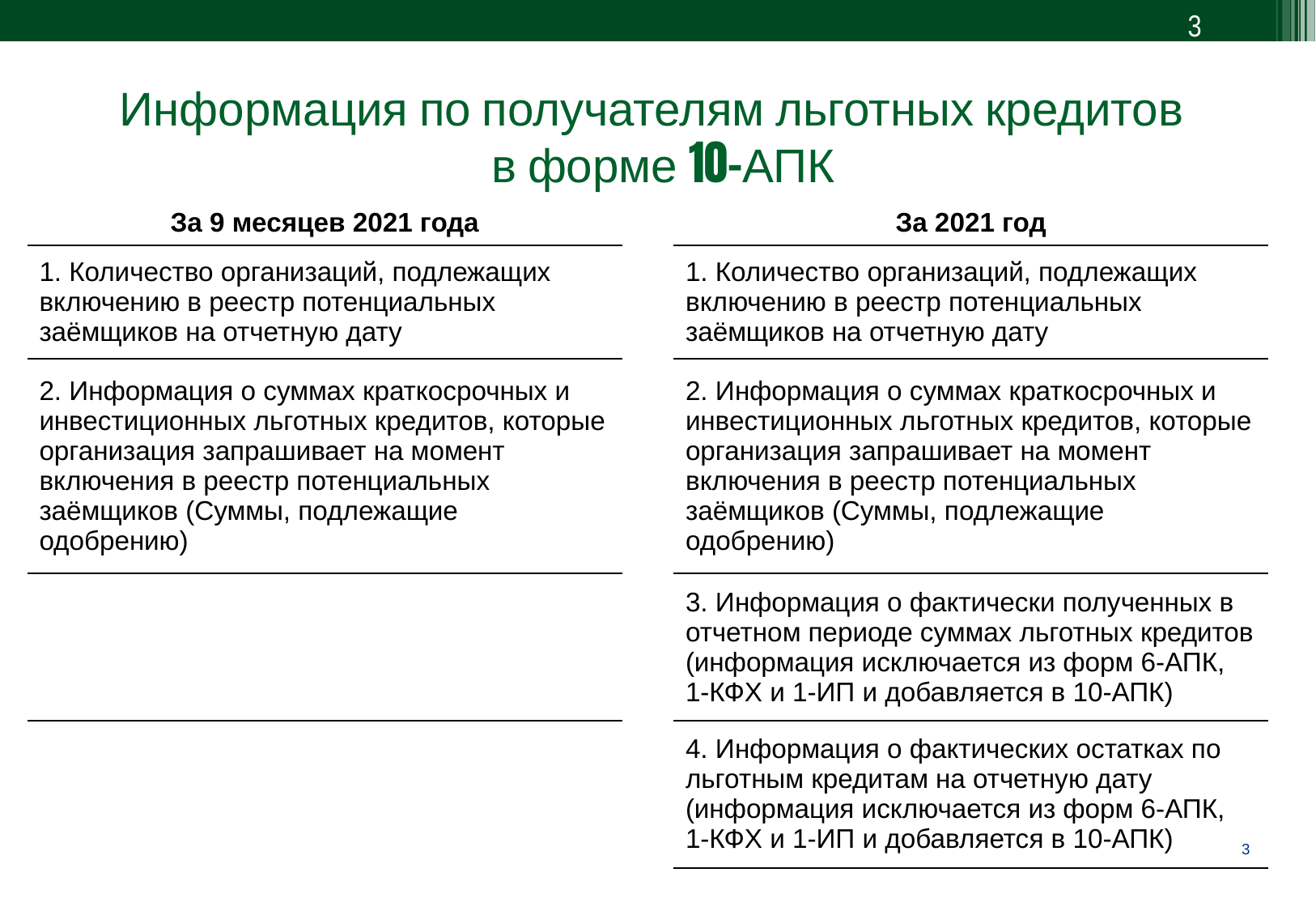

3
Информация по получателям льготных кредитов
 в форме 10-АПК
| За 9 месяцев 2021 года |  | За 2021 год |
| --- | --- | --- |
| 1. Количество организаций, подлежащих включению в реестр потенциальных заёмщиков на отчетную дату |  | 1. Количество организаций, подлежащих включению в реестр потенциальных заёмщиков на отчетную дату |
| 2. Информация о суммах краткосрочных и инвестиционных льготных кредитов, которые организация запрашивает на момент включения в реестр потенциальных заёмщиков (Суммы, подлежащие одобрению) |  | 2. Информация о суммах краткосрочных и инвестиционных льготных кредитов, которые организация запрашивает на момент включения в реестр потенциальных заёмщиков (Суммы, подлежащие одобрению) |
|  |  | 3. Информация о фактически полученных в отчетном периоде суммах льготных кредитов (информация исключается из форм 6-АПК, 1-КФХ и 1-ИП и добавляется в 10-АПК) |
|  |  | 4. Информация о фактических остатках по льготным кредитам на отчетную дату (информация исключается из форм 6-АПК, 1-КФХ и 1-ИП и добавляется в 10-АПК) |
|  |  |  |
|  |  |  |
|  |  |  |
|  |  |  |
|  |  |  |